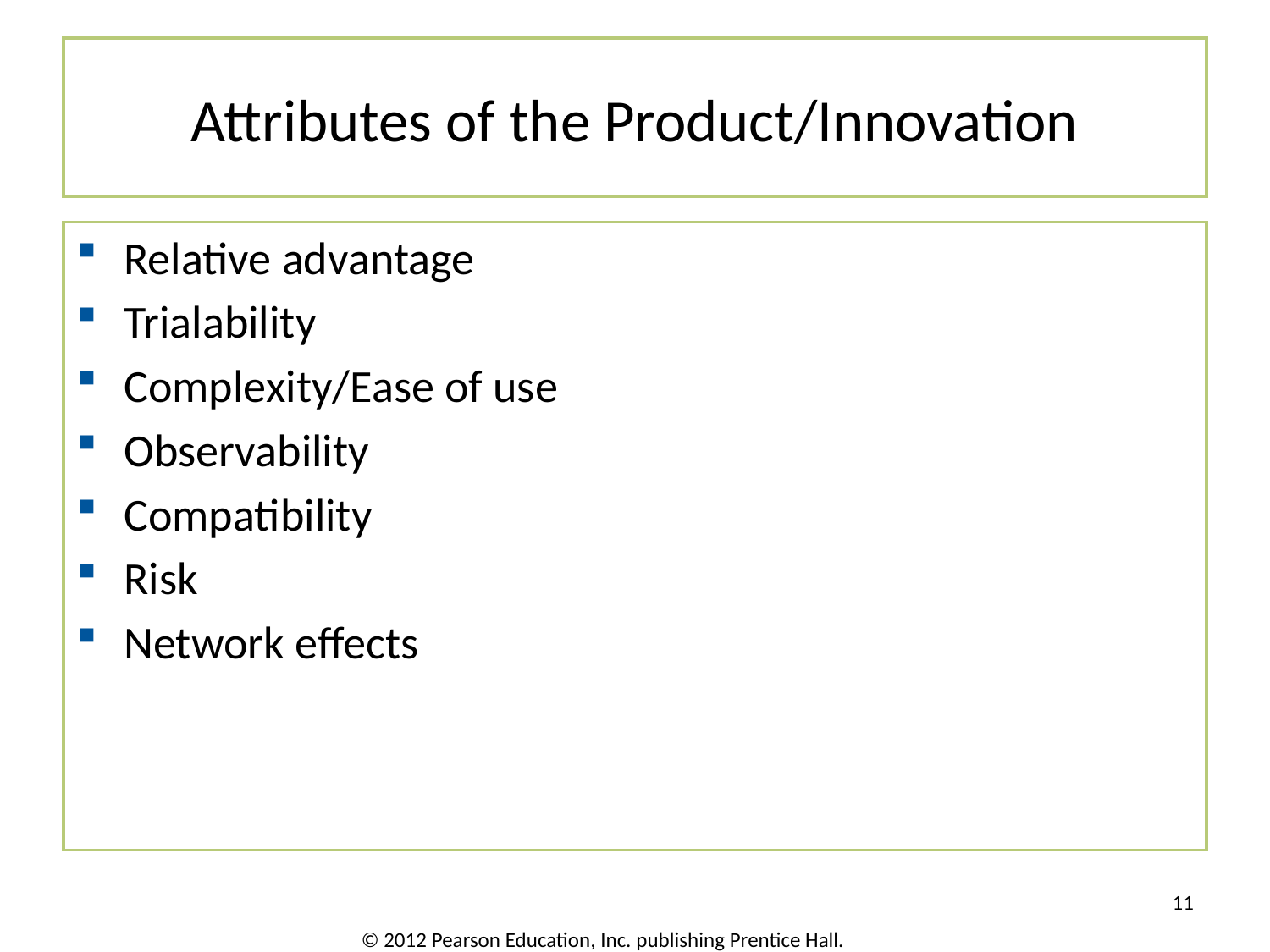

# Attributes of the Product/Innovation
Relative advantage
Trialability
Complexity/Ease of use
Observability
Compatibility
Risk
Network effects

11